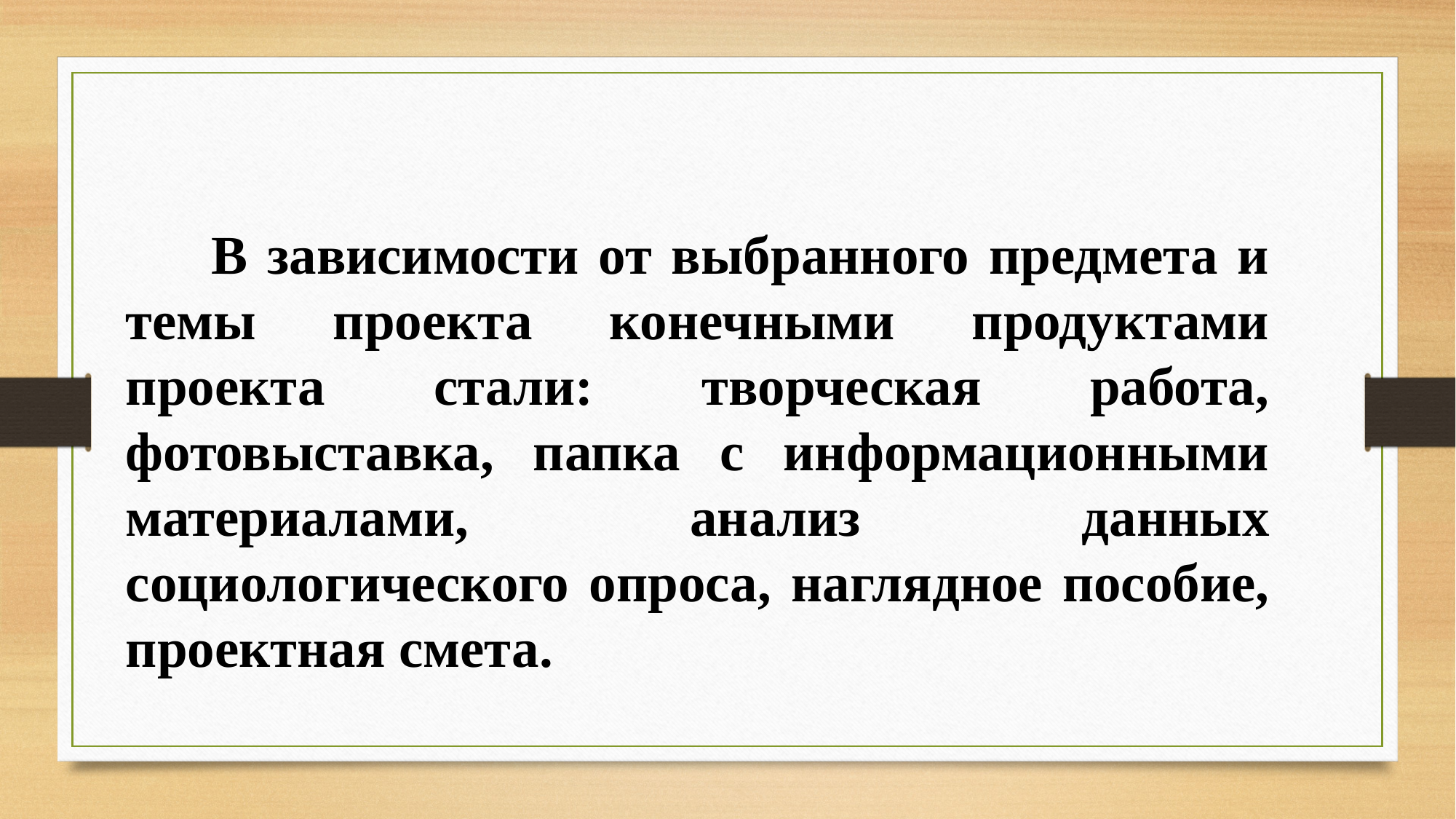

В зависимости от выбранного предмета и темы проекта конечными продуктами проекта стали: творческая работа, фотовыставка, папка с информационными материалами, анализ данных социологического опроса, наглядное пособие, проектная смета.